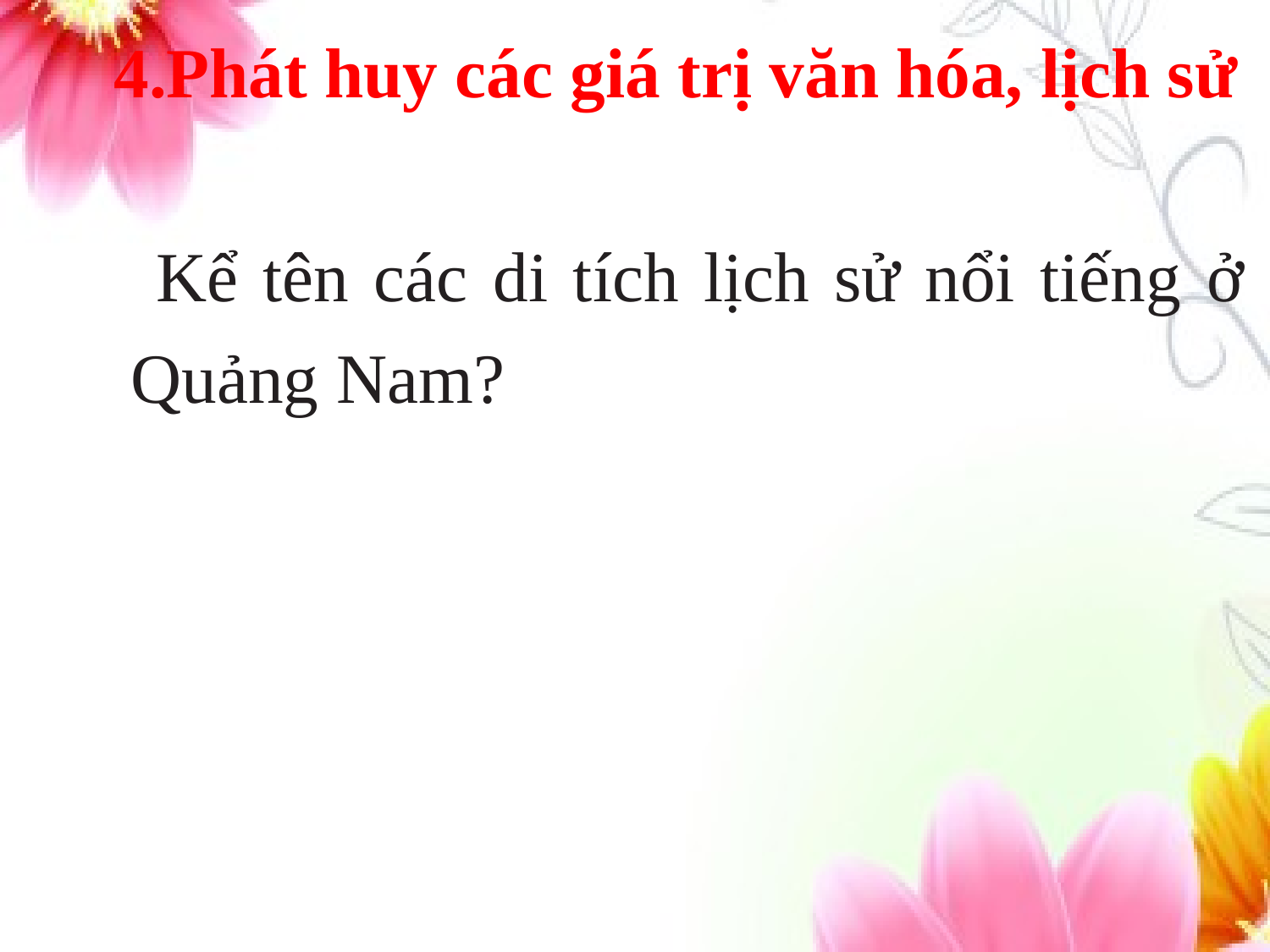

4.Phát huy các giá trị văn hóa, lịch sử
Kể tên các di tích lịch sử nổi tiếng ở Quảng Nam?